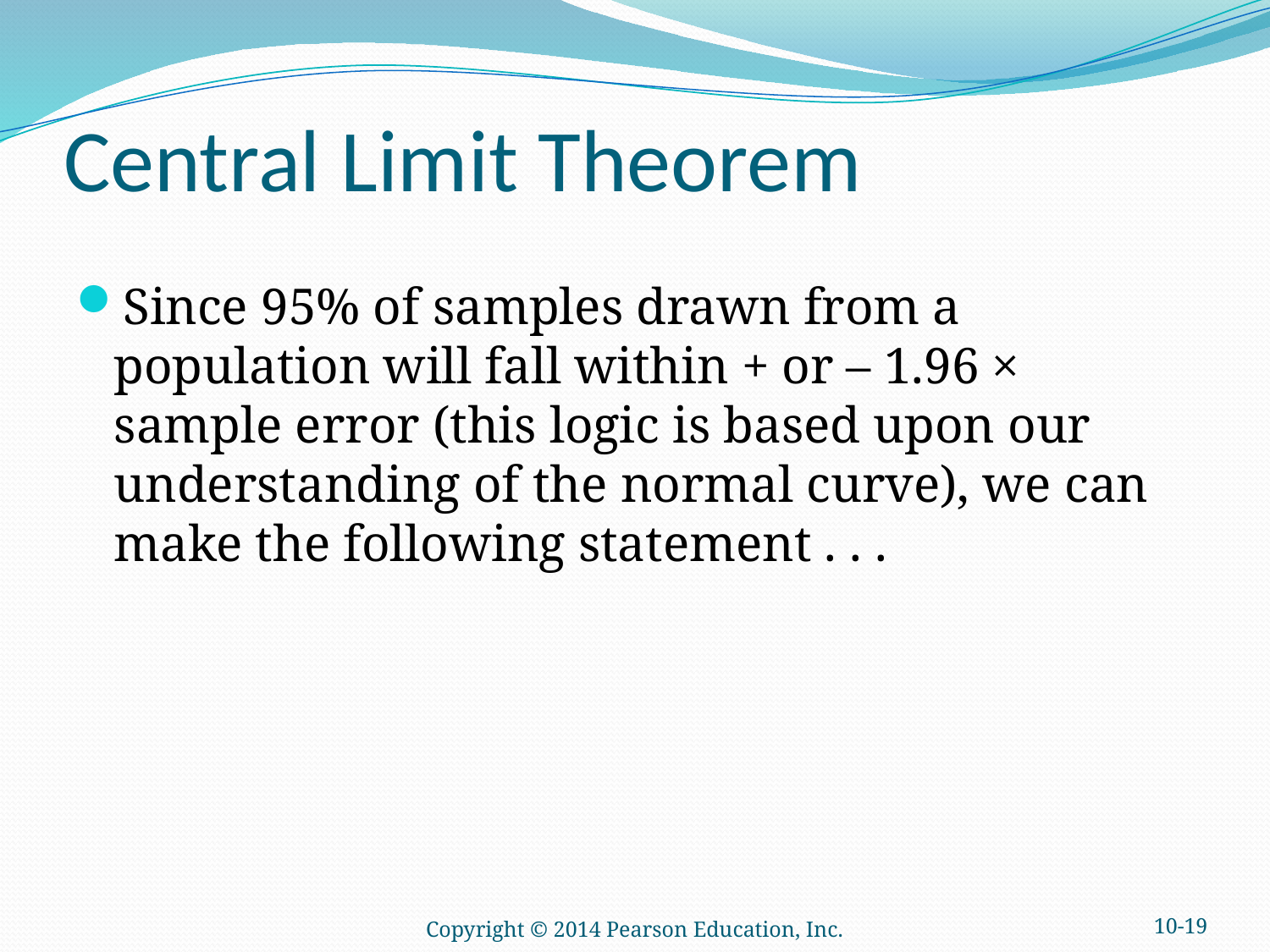

# Central Limit Theorem
Since 95% of samples drawn from a population will fall within + or – 1.96 × sample error (this logic is based upon our understanding of the normal curve), we can make the following statement . . .